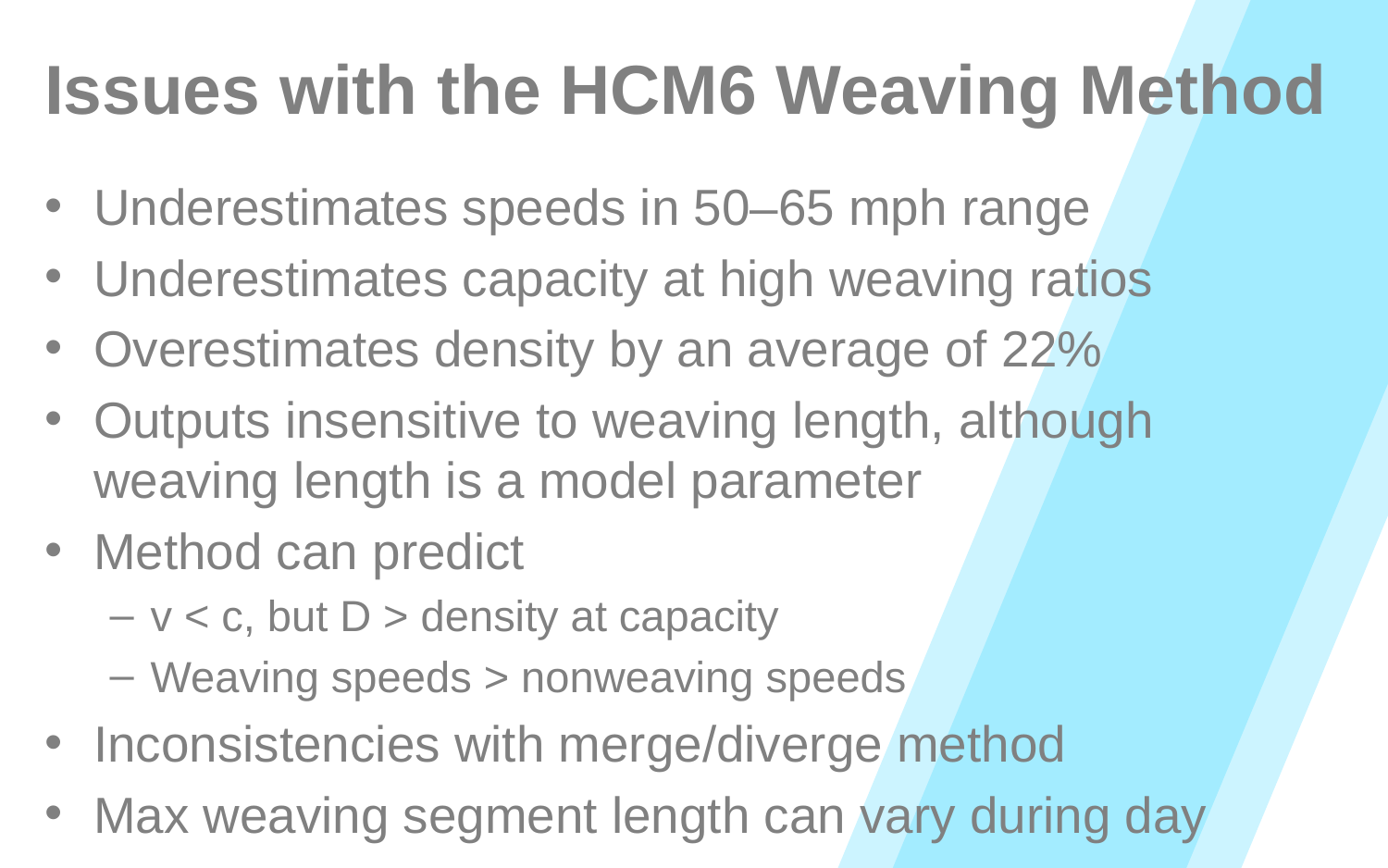

# Issues with the HCM6 Weaving Method
Underestimates speeds in 50–65 mph range
Underestimates capacity at high weaving ratios
Overestimates density by an average of 22%
Outputs insensitive to weaving length, although weaving length is a model parameter
Method can predict
v < c, but D > density at capacity
Weaving speeds > nonweaving speeds
Inconsistencies with merge/diverge method
Max weaving segment length can vary during day